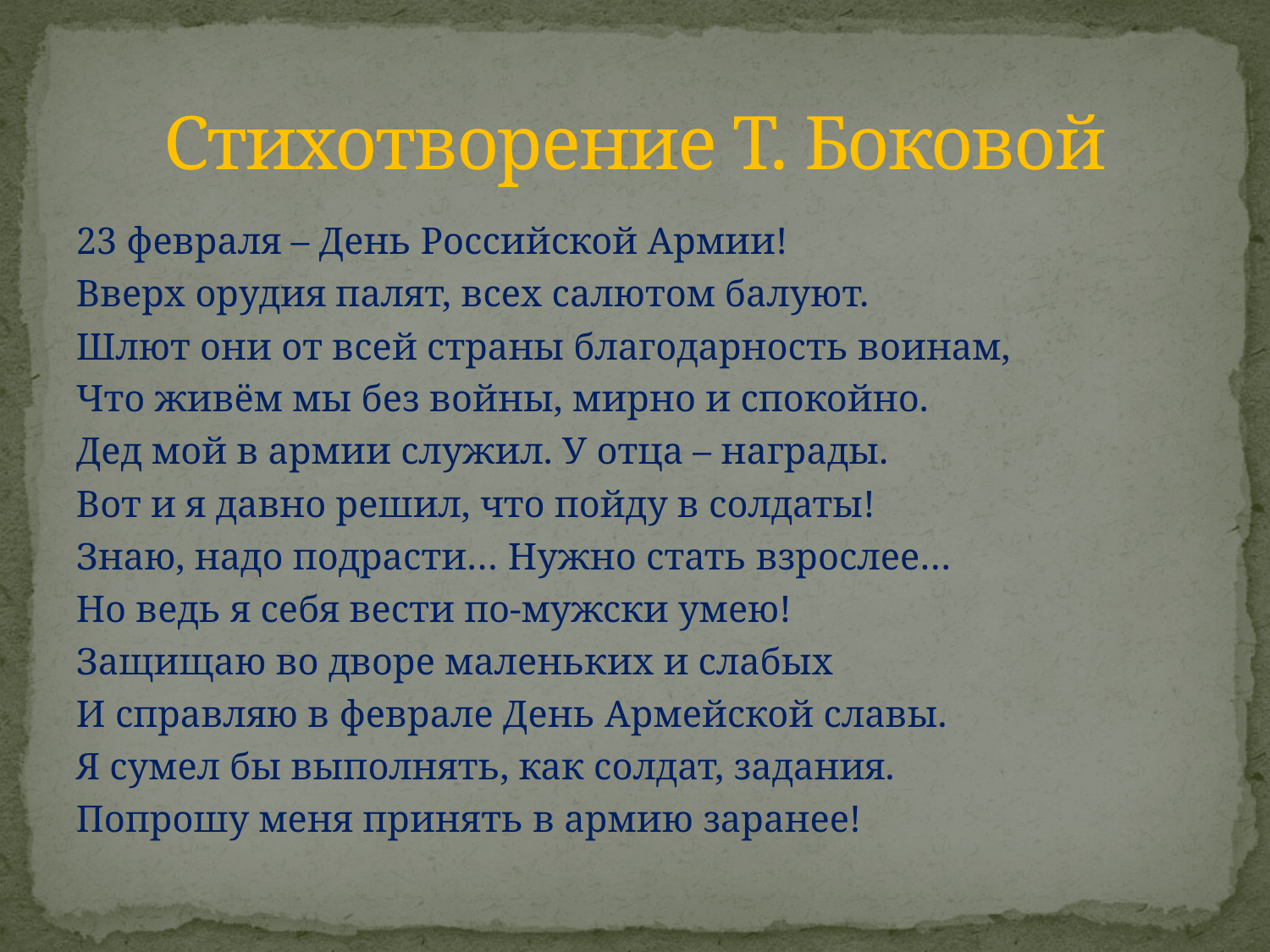

# Стихотворение Т. Боковой
23 февраля – День Российской Армии!
Вверх орудия палят, всех салютом балуют.
Шлют они от всей страны благодарность воинам,
Что живём мы без войны, мирно и спокойно.
Дед мой в армии служил. У отца – награды.
Вот и я давно решил, что пойду в солдаты!
Знаю, надо подрасти… Нужно стать взрослее…
Но ведь я себя вести по-мужски умею!
Защищаю во дворе маленьких и слабых
И справляю в феврале День Армейской славы.
Я сумел бы выполнять, как солдат, задания.
Попрошу меня принять в армию заранее!